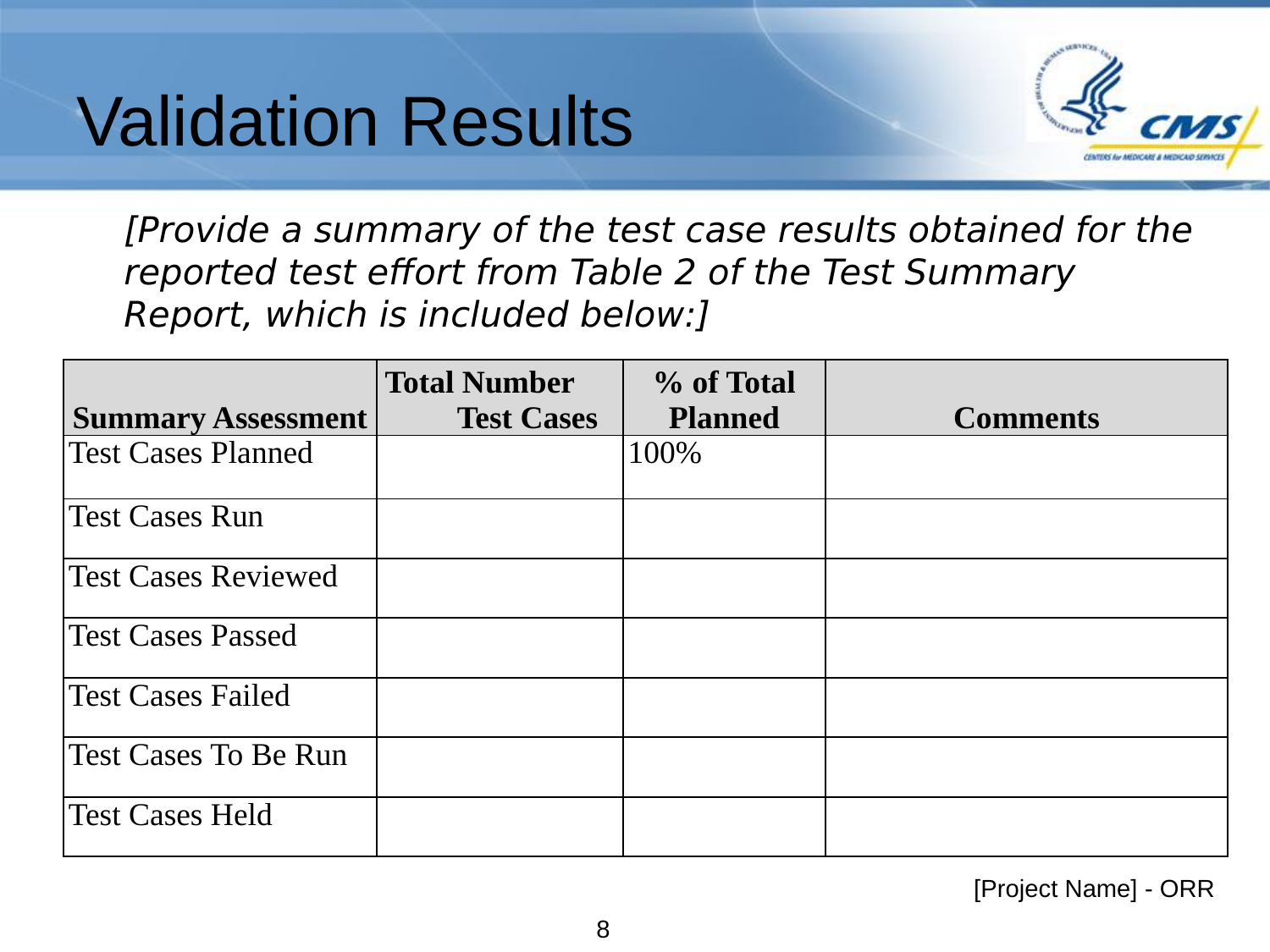

# Validation Results
[Provide a summary of the test case results obtained for the reported test effort from Table 2 of the Test Summary Report, which is included below:]

| Summary Assessment | Total Number Test Cases | % of Total Planned | Comments |
| --- | --- | --- | --- |
| Test Cases Planned |  | 100% |  |
| Test Cases Run |  |  |  |
| Test Cases Reviewed |  |  |  |
| Test Cases Passed |  |  |  |
| Test Cases Failed |  |  |  |
| Test Cases To Be Run |  |  |  |
| Test Cases Held |  |  |  |
[Project Name] - ORR
8